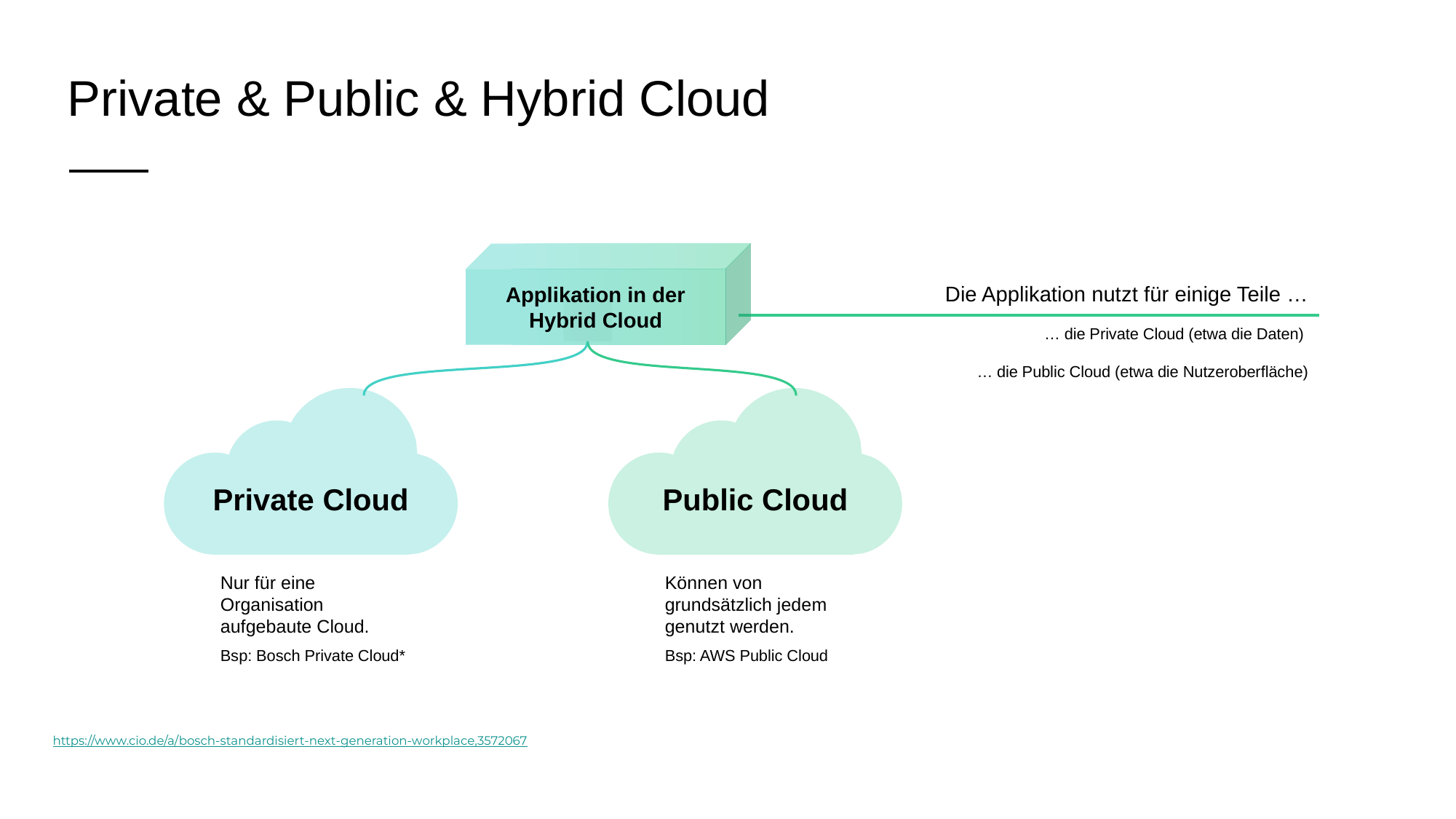

# Private & Public & Hybrid Cloud
Applikation in der Hybrid Cloud
Die Applikation nutzt für einige Teile …
… die Private Cloud (etwa die Daten)
… die Public Cloud (etwa die Nutzeroberfläche)

Private Cloud

Public Cloud

Nur für eine Organisation aufgebaute Cloud.
Bsp: Bosch Private Cloud*
Können von grundsätzlich jedem genutzt werden.
Bsp: AWS Public Cloud
https://www.cio.de/a/bosch-standardisiert-next-generation-workplace,3572067